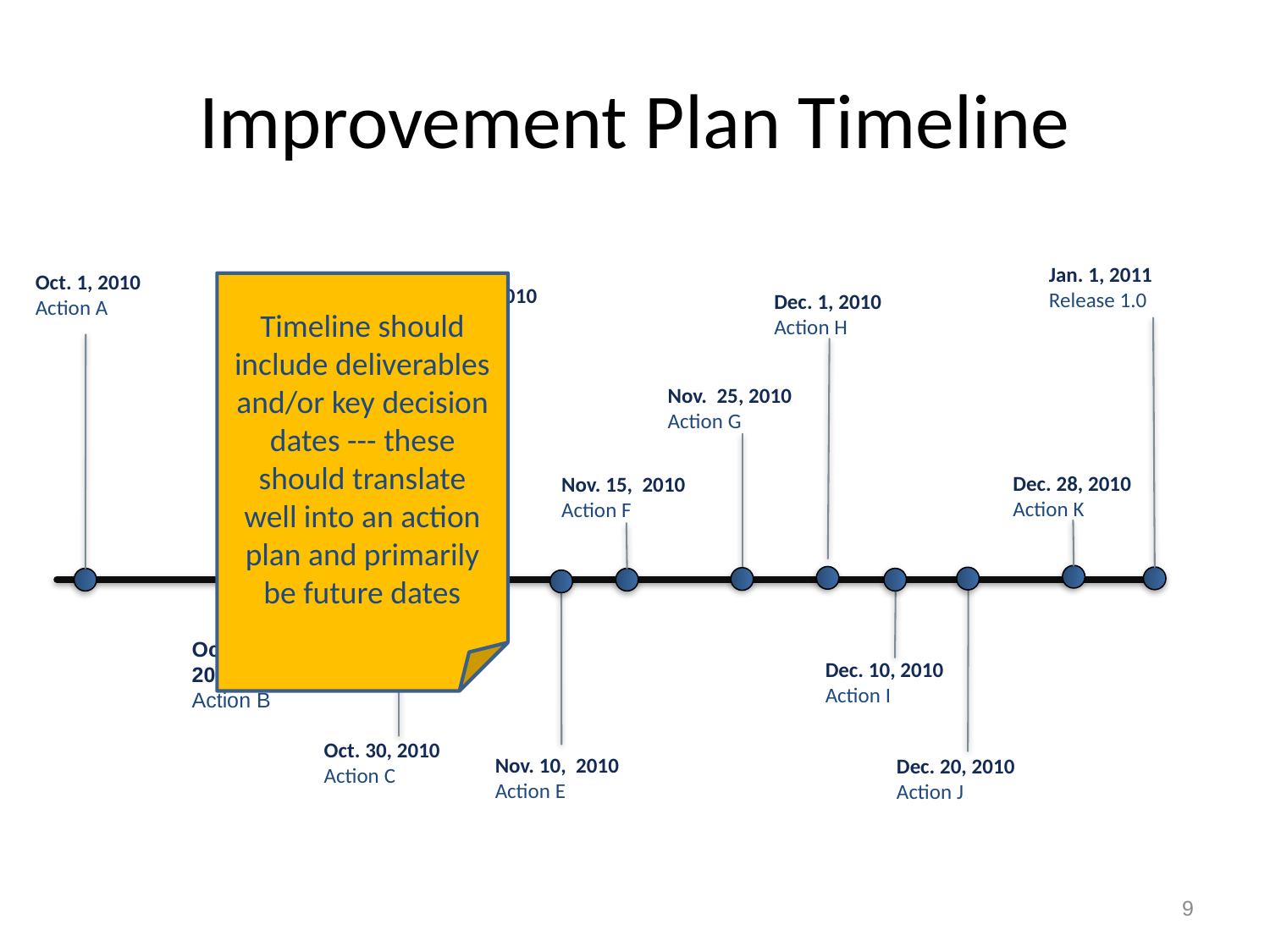

# Improvement Plan Timeline
Jan. 1, 2011
Release 1.0
Oct. 1, 2010
Action A
Timeline should include deliverables and/or key decision dates --- these should translate well into an action plan and primarily be future dates
Nov. 1,  2010
Action D
Dec. 1, 2010
Action H
Nov.  25, 2010
Action G
Dec. 28, 2010
Action K
Nov. 15,  2010
Action F

Oct. 15, 2010
Action B
Dec. 10, 2010
Action I
Oct. 30, 2010
Action C
Nov. 10,  2010
Action E
Dec. 20, 2010
Action J
9